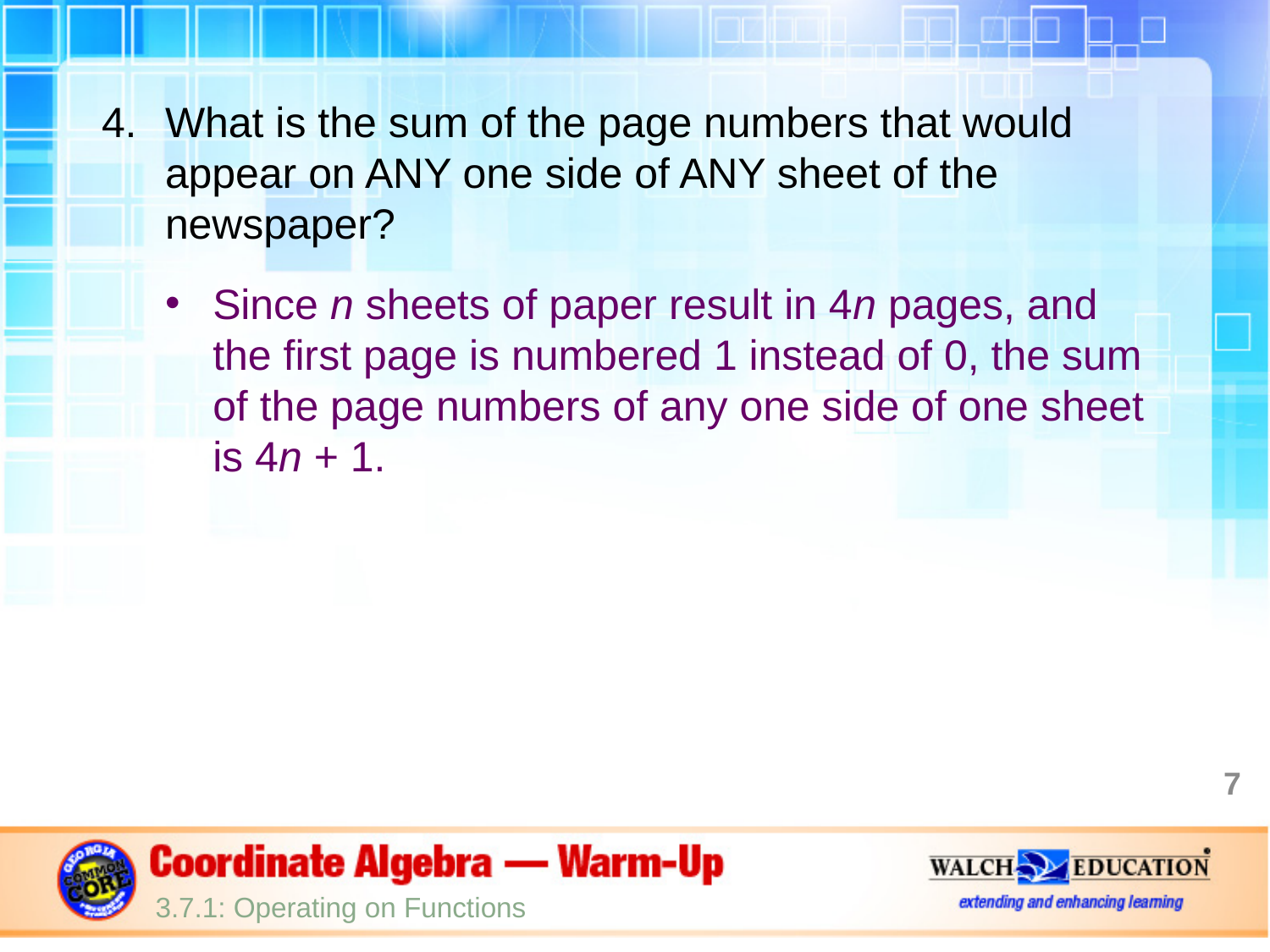

What is the sum of the page numbers that would appear on ANY one side of ANY sheet of the newspaper?
Since n sheets of paper result in 4n pages, and the first page is numbered 1 instead of 0, the sum of the page numbers of any one side of one sheet is 4n + 1.

7
3.7.1: Operating on Functions